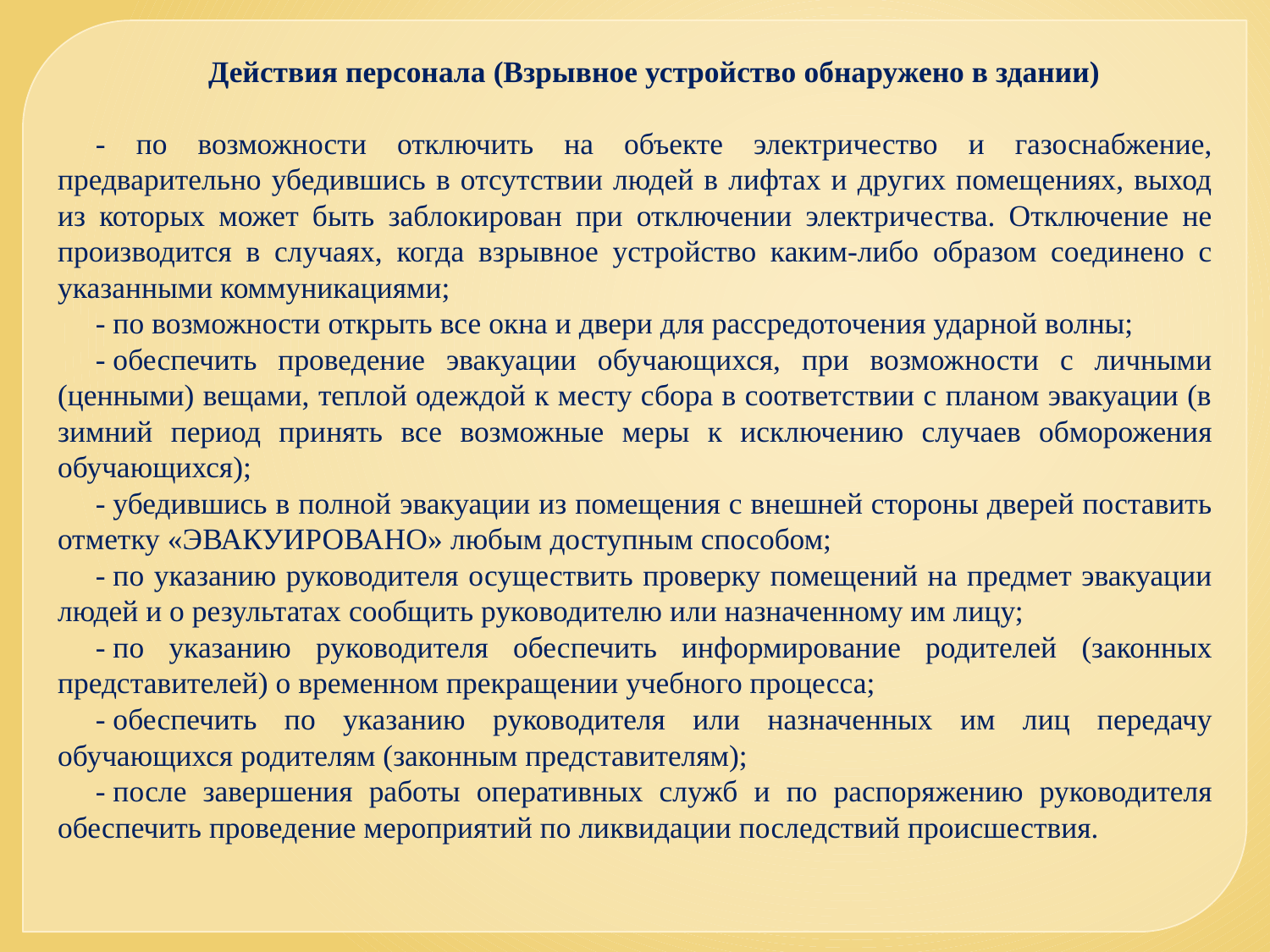

Действия персонала (Взрывное устройство обнаружено в здании)

- по возможности отключить на объекте электричество и газоснабжение, предварительно убедившись в отсутствии людей в лифтах и других помещениях, выход из которых может быть заблокирован при отключении электричества. Отключение не производится в случаях, когда взрывное устройство каким-либо образом соединено с указанными коммуникациями;
- по возможности открыть все окна и двери для рассредоточения ударной волны;
- обеспечить проведение эвакуации обучающихся, при возможности с личными (ценными) вещами, теплой одеждой к месту сбора в соответствии с планом эвакуации (в зимний период принять все возможные меры к исключению случаев обморожения обучающихся);
- убедившись в полной эвакуации из помещения с внешней стороны дверей поставить отметку «ЭВАКУИРОВАНО» любым доступным способом;
- по указанию руководителя осуществить проверку помещений на предмет эвакуации людей и о результатах сообщить руководителю или назначенному им лицу;
- по указанию руководителя обеспечить информирование родителей (законных представителей) о временном прекращении учебного процесса;
- обеспечить по указанию руководителя или назначенных им лиц передачу обучающихся родителям (законным представителям);
- после завершения работы оперативных служб и по распоряжению руководителя обеспечить проведение мероприятий по ликвидации последствий происшествия.